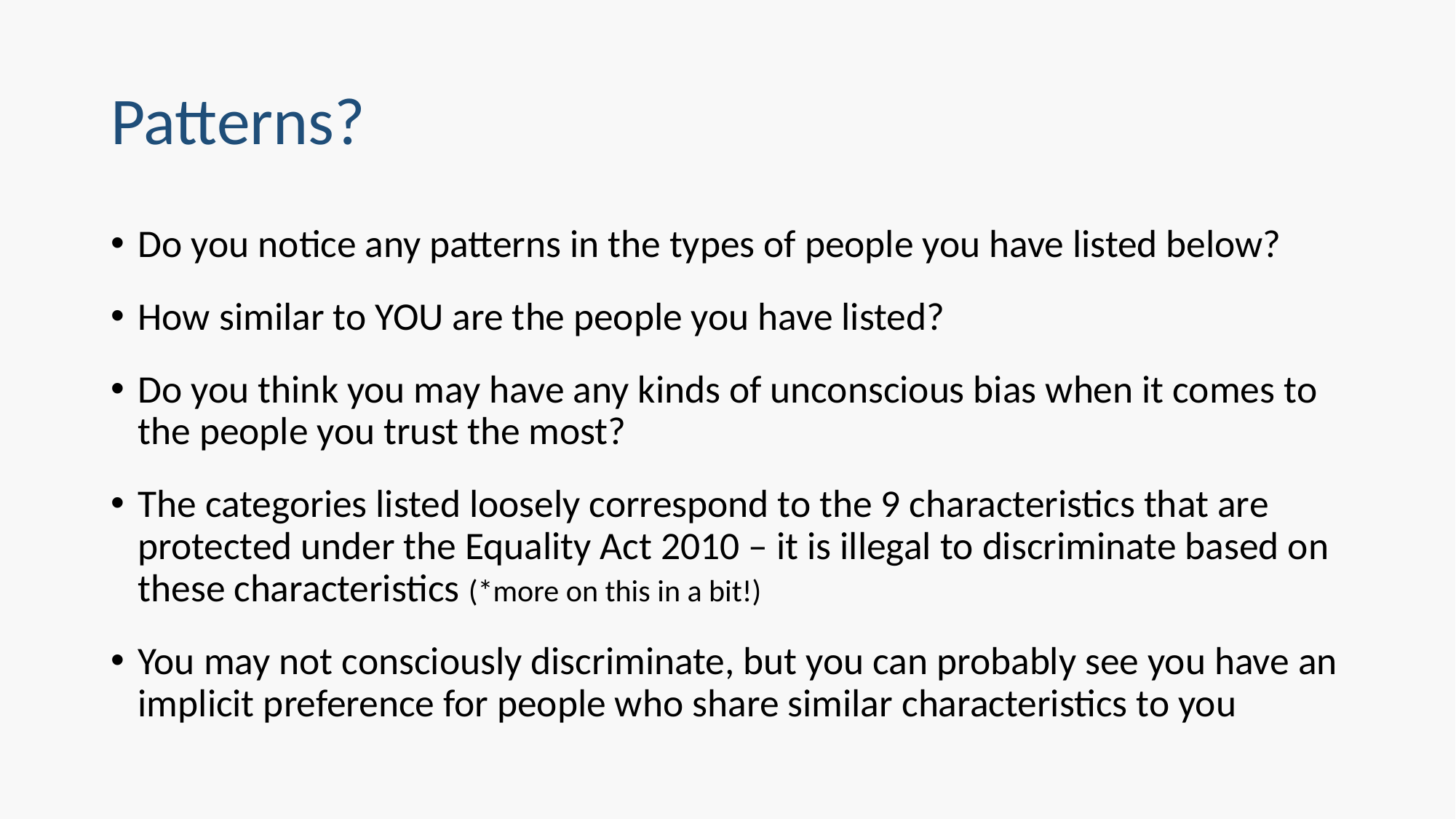

# Patterns?
Do you notice any patterns in the types of people you have listed below?
How similar to YOU are the people you have listed?
Do you think you may have any kinds of unconscious bias when it comes to the people you trust the most?
The categories listed loosely correspond to the 9 characteristics that are protected under the Equality Act 2010 – it is illegal to discriminate based on these characteristics (*more on this in a bit!)
You may not consciously discriminate, but you can probably see you have an implicit preference for people who share similar characteristics to you